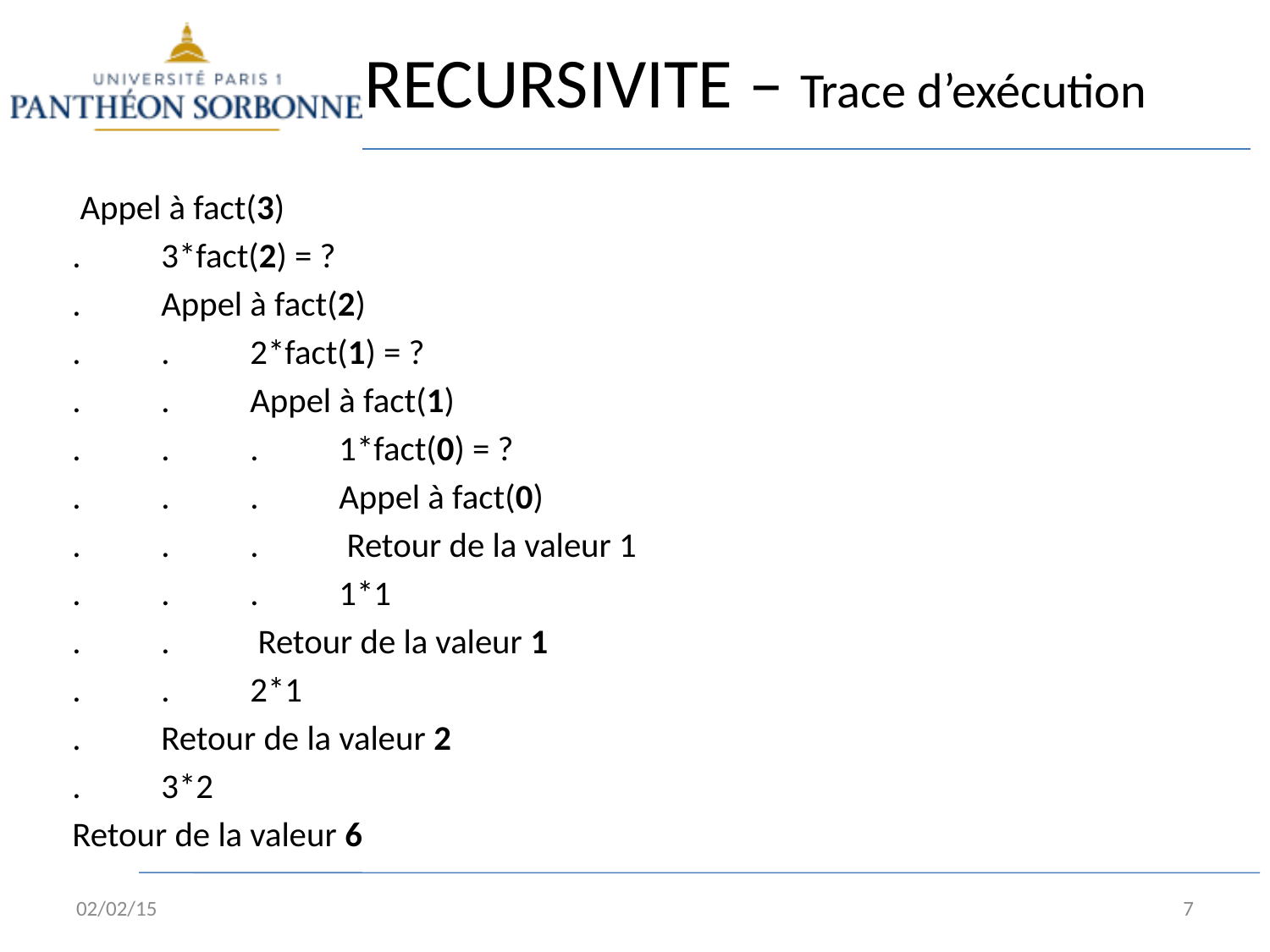

# RECURSIVITE – Trace d’exécution
 Appel à fact(3)
.	3*fact(2) = ?
.	Appel à fact(2)
.	.	2*fact(1) = ?
.	.	Appel à fact(1)
.	.	.	1*fact(0) = ?
.	.	.	Appel à fact(0)
.	.	.	 Retour de la valeur 1
.	.	.	1*1
.	.	 Retour de la valeur 1
.	.	2*1
.	Retour de la valeur 2
.	3*2
Retour de la valeur 6

02/02/15
7